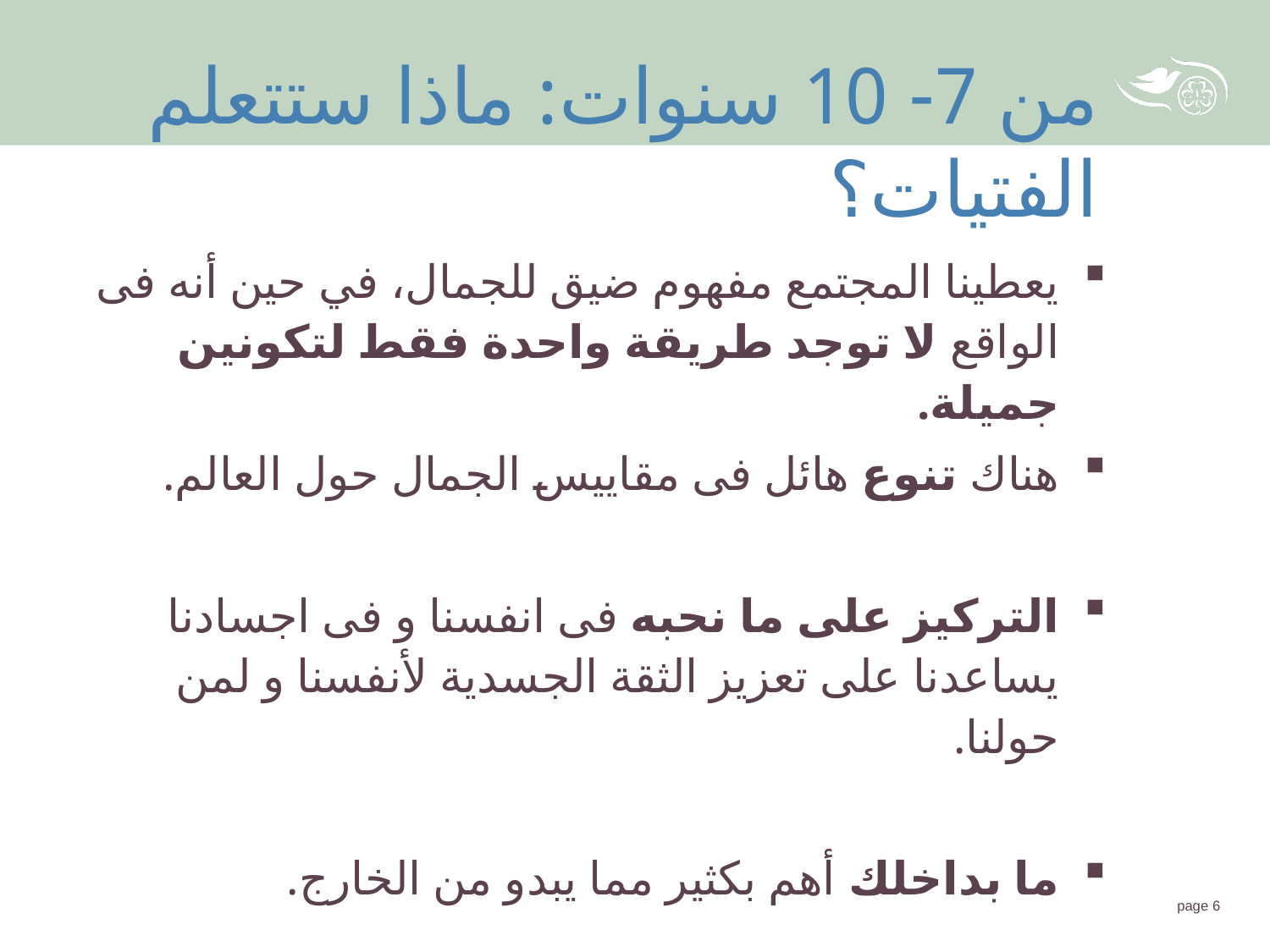

من 7- 10 سنوات: ماذا ستتعلم الفتيات؟

يعطينا المجتمع مفهوم ضيق للجمال، في حين أنه فى الواقع لا توجد طريقة واحدة فقط لتكونين جميلة.
هناك تنوع هائل فى مقاييس الجمال حول العالم.

التركيز على ما نحبه فى انفسنا و فى اجسادنا يساعدنا على تعزيز الثقة الجسدية لأنفسنا و لمن حولنا.

ما بداخلك أهم بكثير مما يبدو من الخارج.